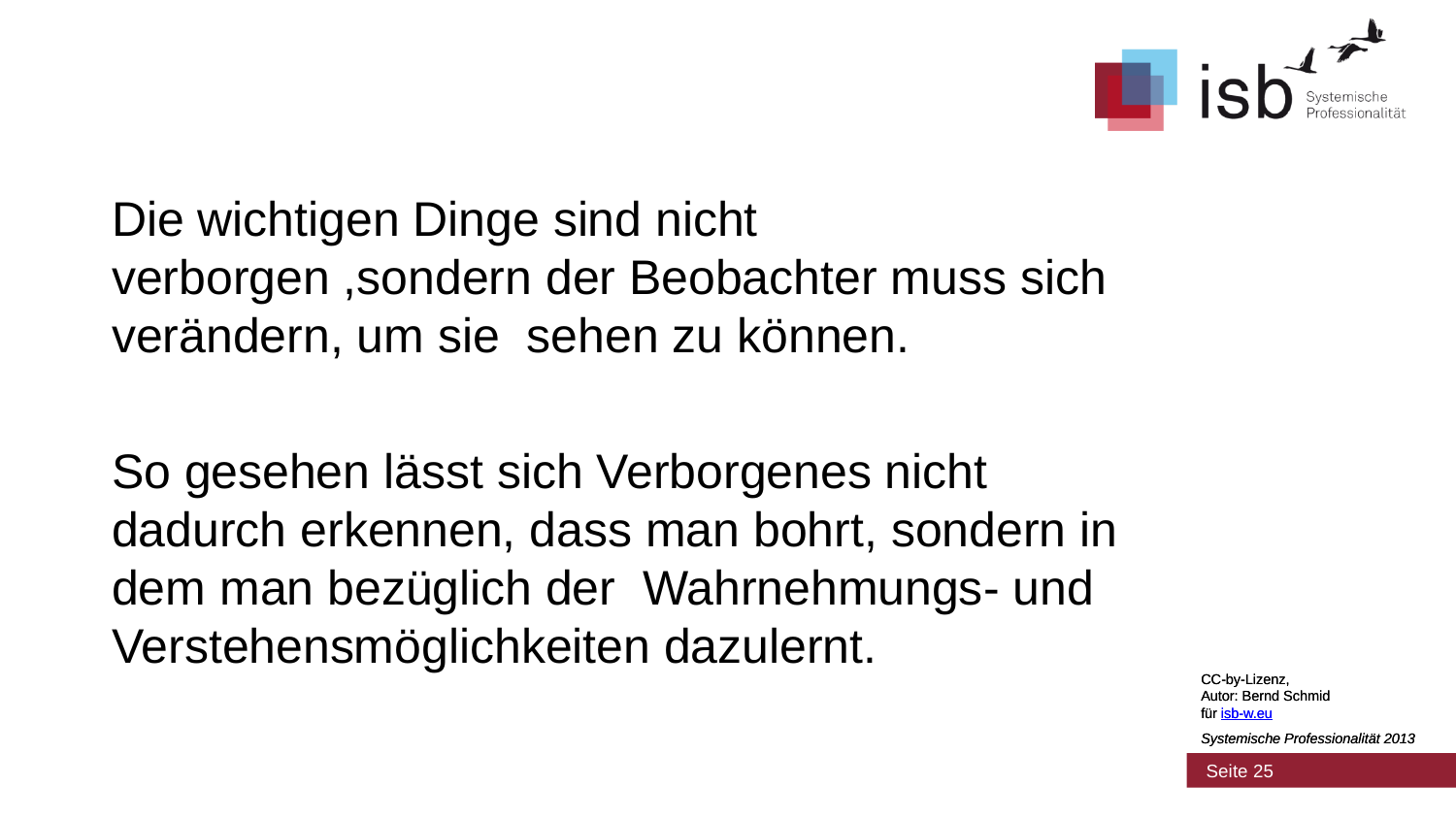

#
Die wichtigen Dinge sind nicht verborgen ,sondern der Beobachter muss sich verändern, um sie  sehen zu können.

So gesehen lässt sich Verborgenes nicht dadurch erkennen, dass man bohrt, sondern in dem man bezüglich der  Wahrnehmungs- und Verstehensmöglichkeiten dazulernt.

CC-by-Lizenz,
Autor: Bernd Schmid
für isb-w.eu
Systemische Professionalität 2013
 Seite 25